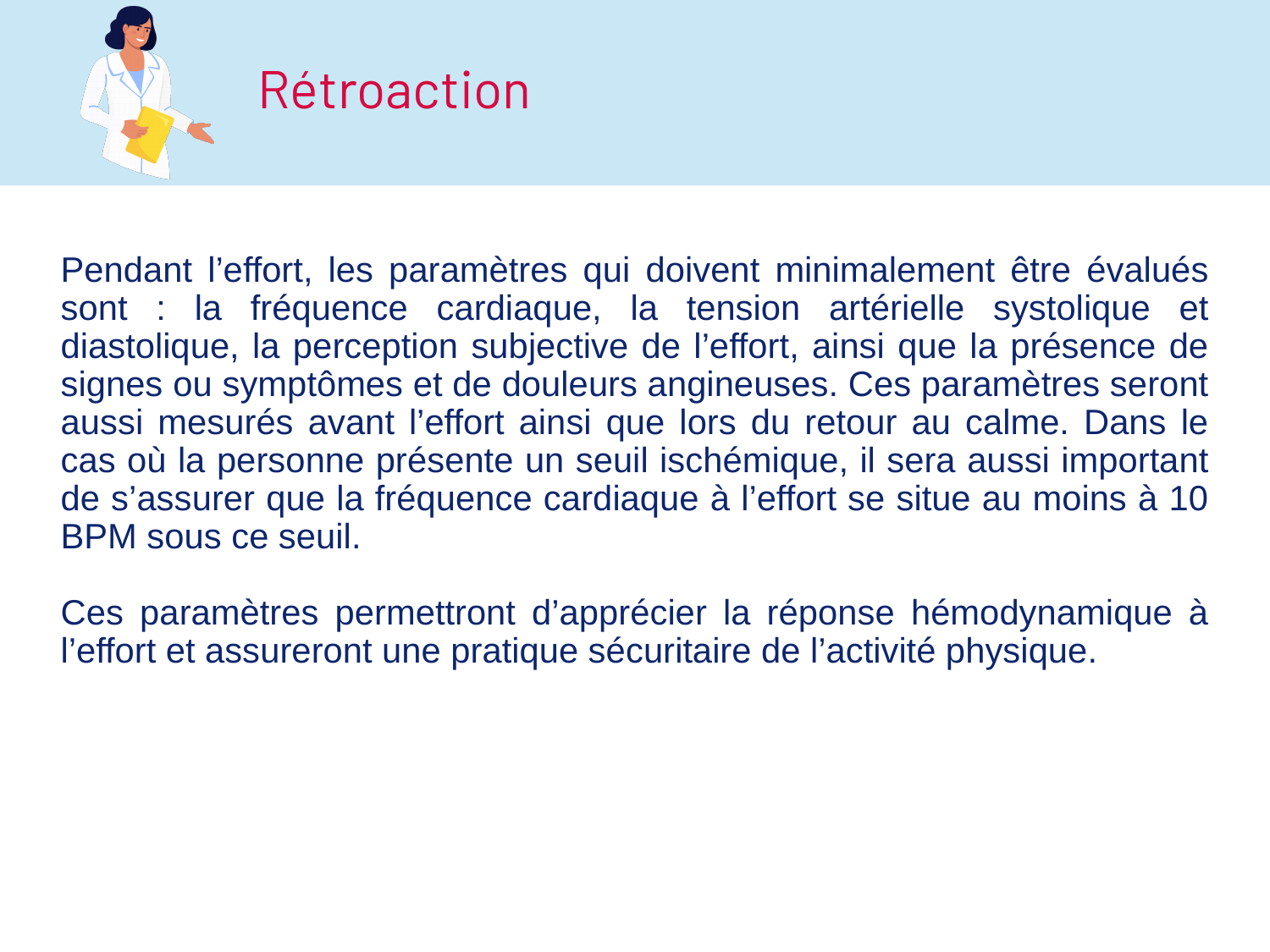

# Rétroaction
Pendant l’effort, les paramètres qui doivent minimalement être évalués sont : la fréquence cardiaque, la tension artérielle systolique et diastolique, la perception subjective de l’effort, ainsi que la présence de signes ou symptômes et de douleurs angineuses. Ces paramètres seront aussi mesurés avant l’effort ainsi que lors du retour au calme. Dans le cas où la personne présente un seuil ischémique, il sera aussi important de s’assurer que la fréquence cardiaque à l’effort se situe au moins à 10 BPM sous ce seuil.

Ces paramètres permettront d’apprécier la réponse hémodynamique à l’effort et assureront une pratique sécuritaire de l’activité physique.